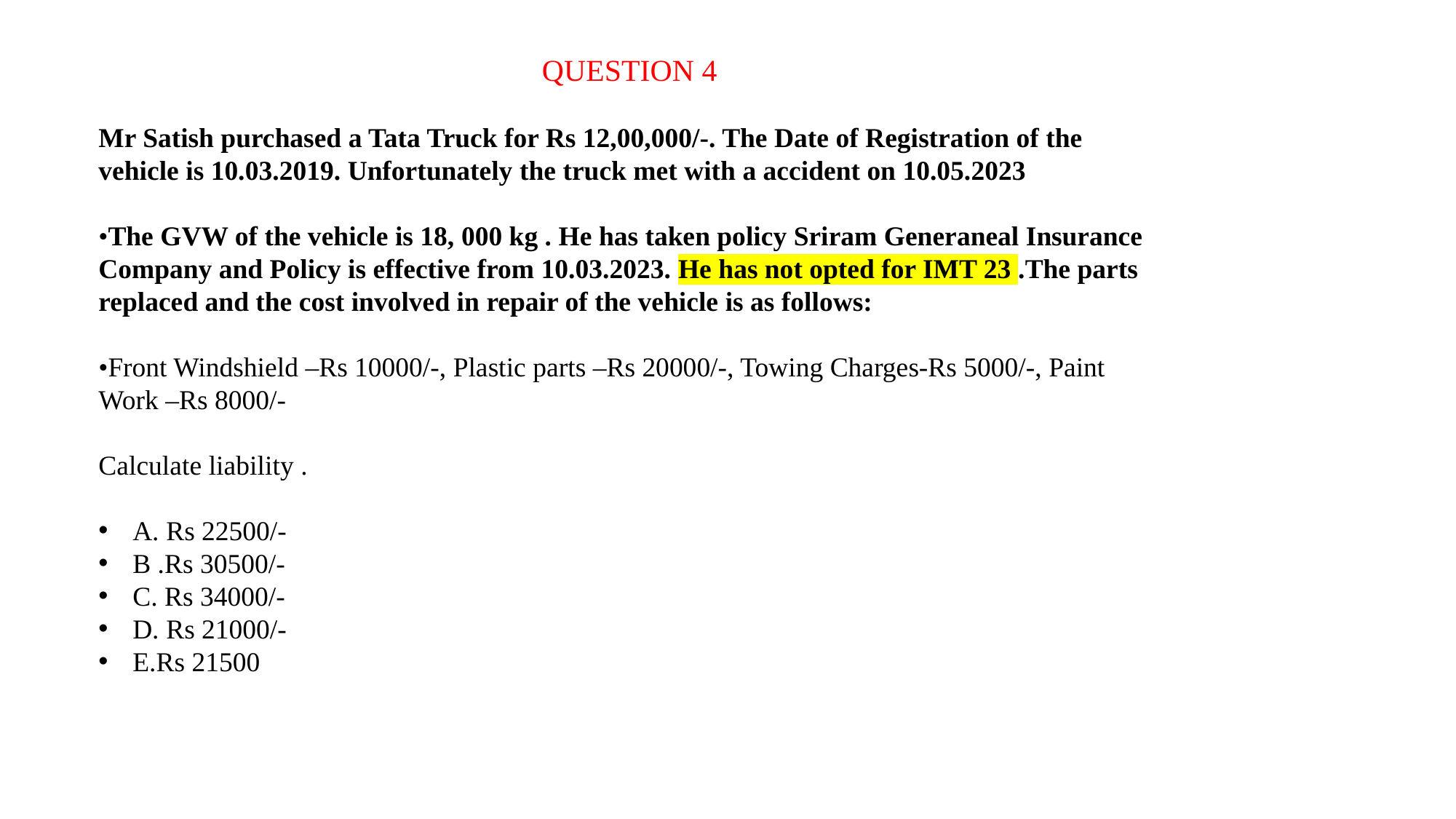

QUESTION 4

Mr Satish purchased a Tata Truck for Rs 12,00,000/-. The Date of Registration of the vehicle is 10.03.2019. Unfortunately the truck met with a accident on 10.05.2023

•The GVW of the vehicle is 18, 000 kg . He has taken policy Sriram Generaneal Insurance Company and Policy is effective from 10.03.2023. He has not opted for IMT 23 .The parts replaced and the cost involved in repair of the vehicle is as follows:

•Front Windshield –Rs 10000/-, Plastic parts –Rs 20000/-, Towing Charges-Rs 5000/-, Paint Work –Rs 8000/-

Calculate liability .

A. Rs 22500/-
B .Rs 30500/-
C. Rs 34000/-
D. Rs 21000/-
E.Rs 21500